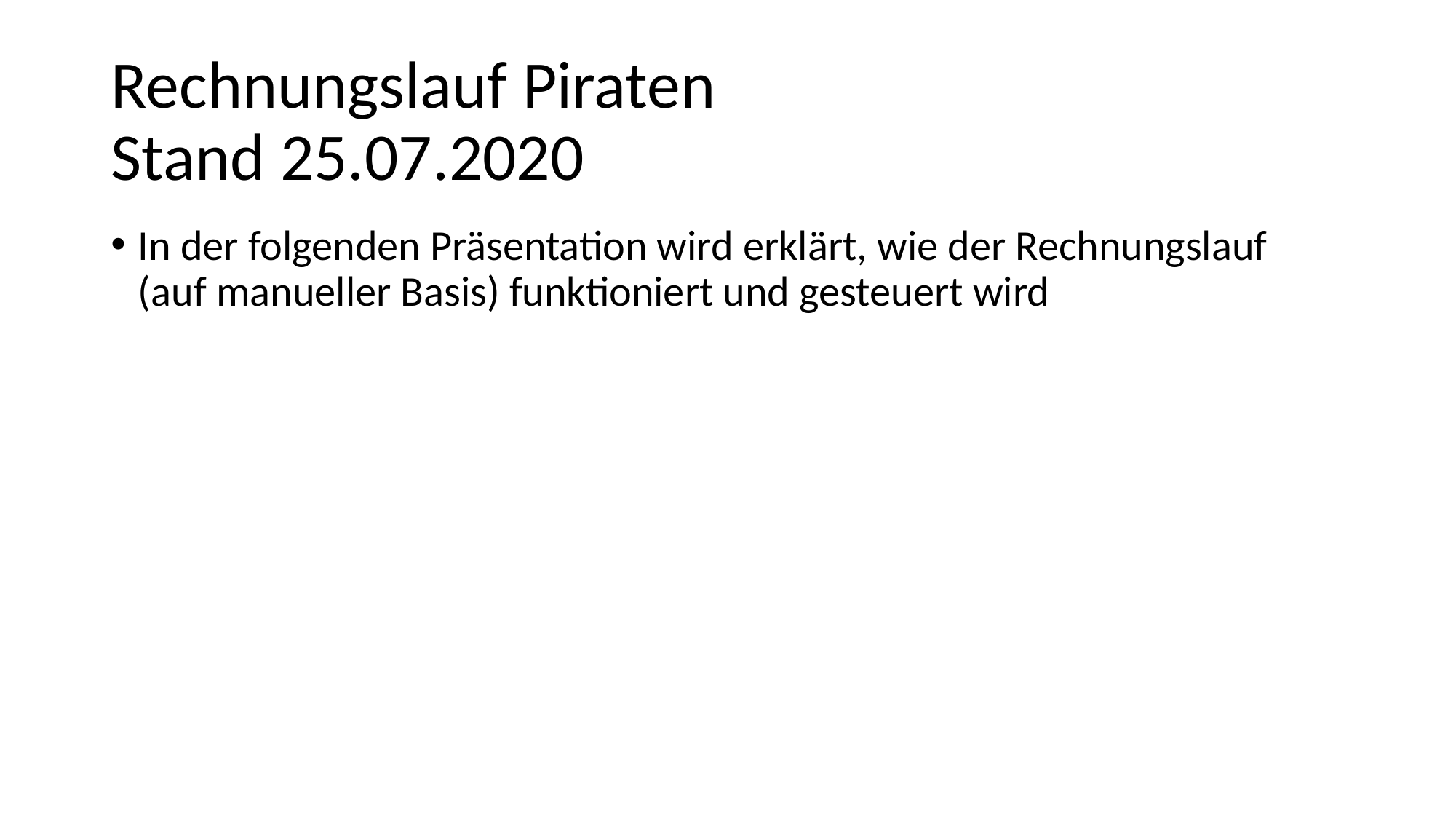

# Rechnungslauf Piraten Stand 25.07.2020
In der folgenden Präsentation wird erklärt, wie der Rechnungslauf       (auf manueller Basis) funktioniert und gesteuert wird